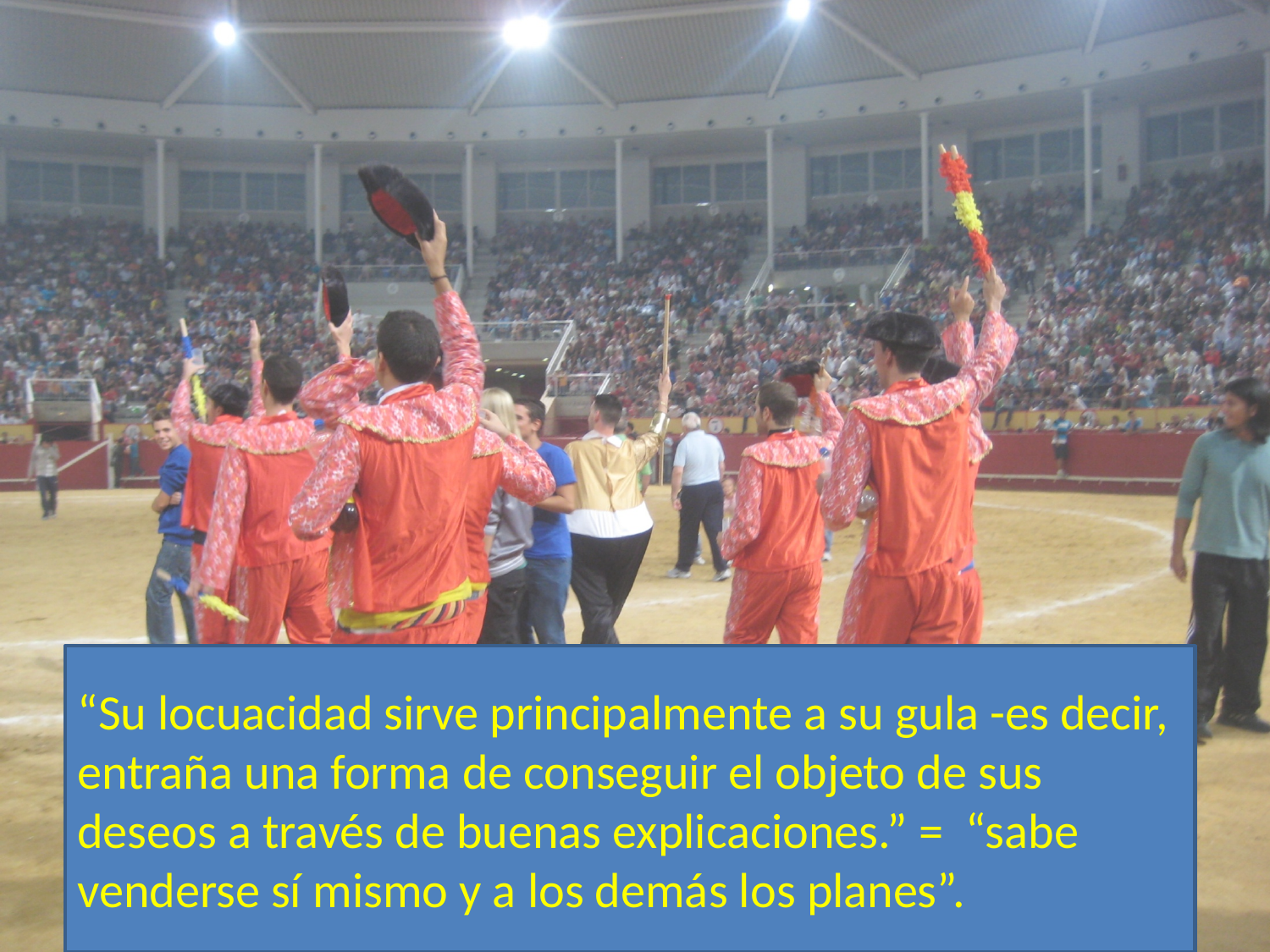

“Su locuacidad sirve principalmente a su gula -es decir, entraña una forma de conseguir el objeto de sus deseos a través de buenas explicaciones.” =  “sabe venderse sí mismo y a los demás los planes”.